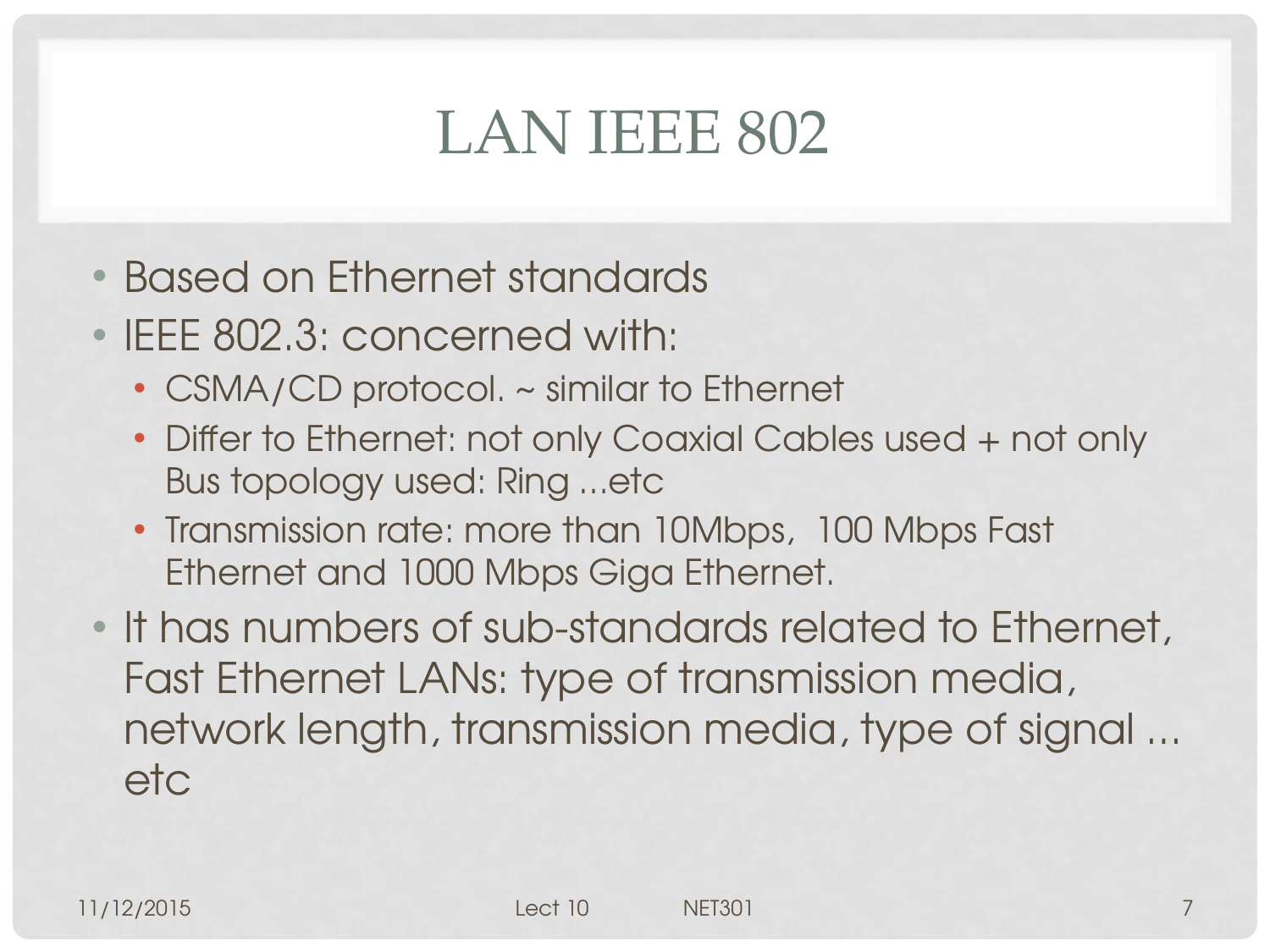

# LAN IEEE 802
Based on Ethernet standards
IEEE 802.3: concerned with:
CSMA/CD protocol. ~ similar to Ethernet
Differ to Ethernet: not only Coaxial Cables used + not only Bus topology used: Ring …etc
Transmission rate: more than 10Mbps,  100 Mbps Fast Ethernet and 1000 Mbps Giga Ethernet.
It has numbers of sub-standards related to Ethernet, Fast Ethernet LANs: type of transmission media, network length, transmission media, type of signal … etc
11/12/2015
Lect 10                NET301
7